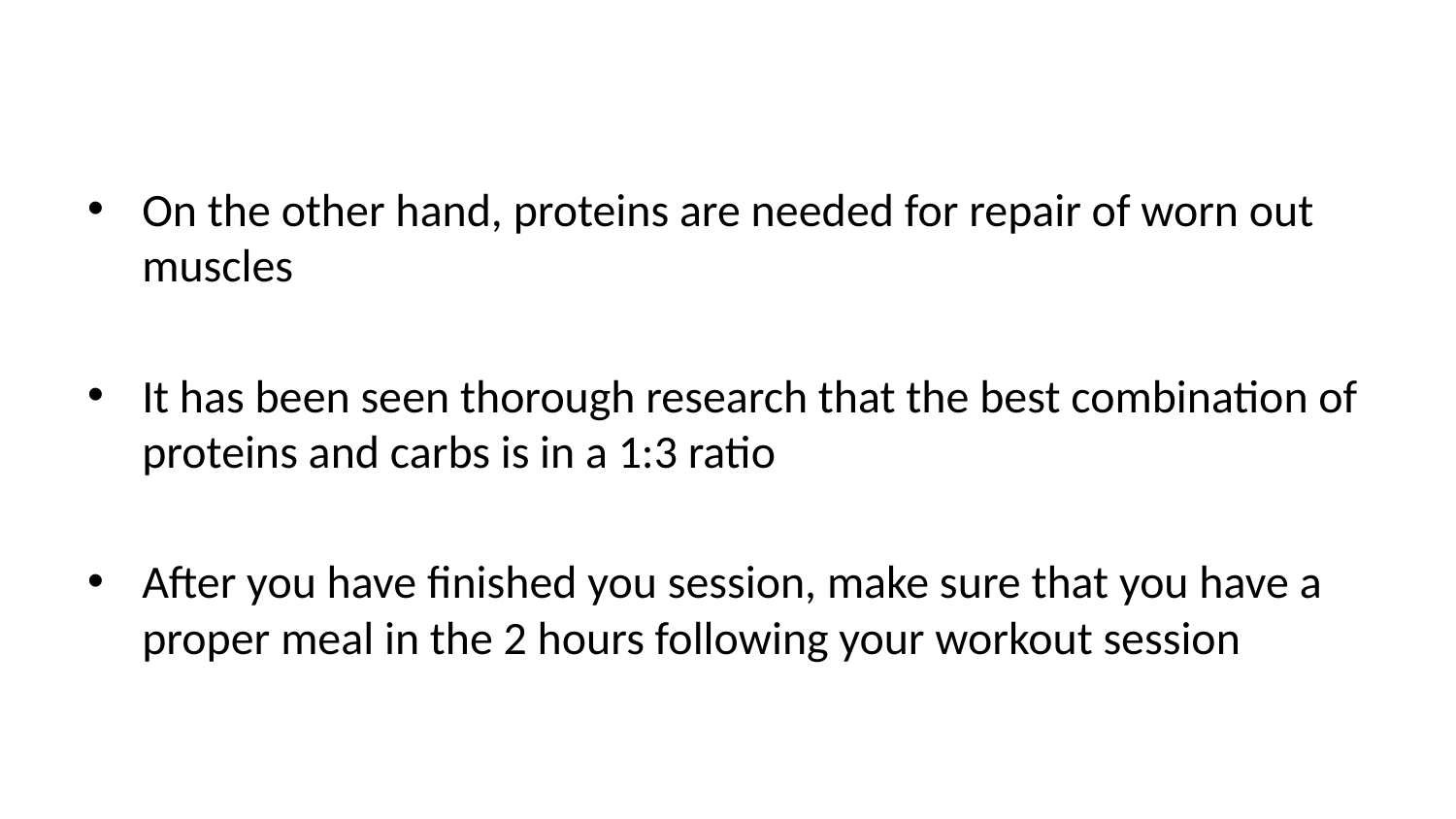

On the other hand, proteins are needed for repair of worn out muscles

It has been seen thorough research that the best combination of proteins and carbs is in a 1:3 ratio

After you have finished you session, make sure that you have a proper meal in the 2 hours following your workout session